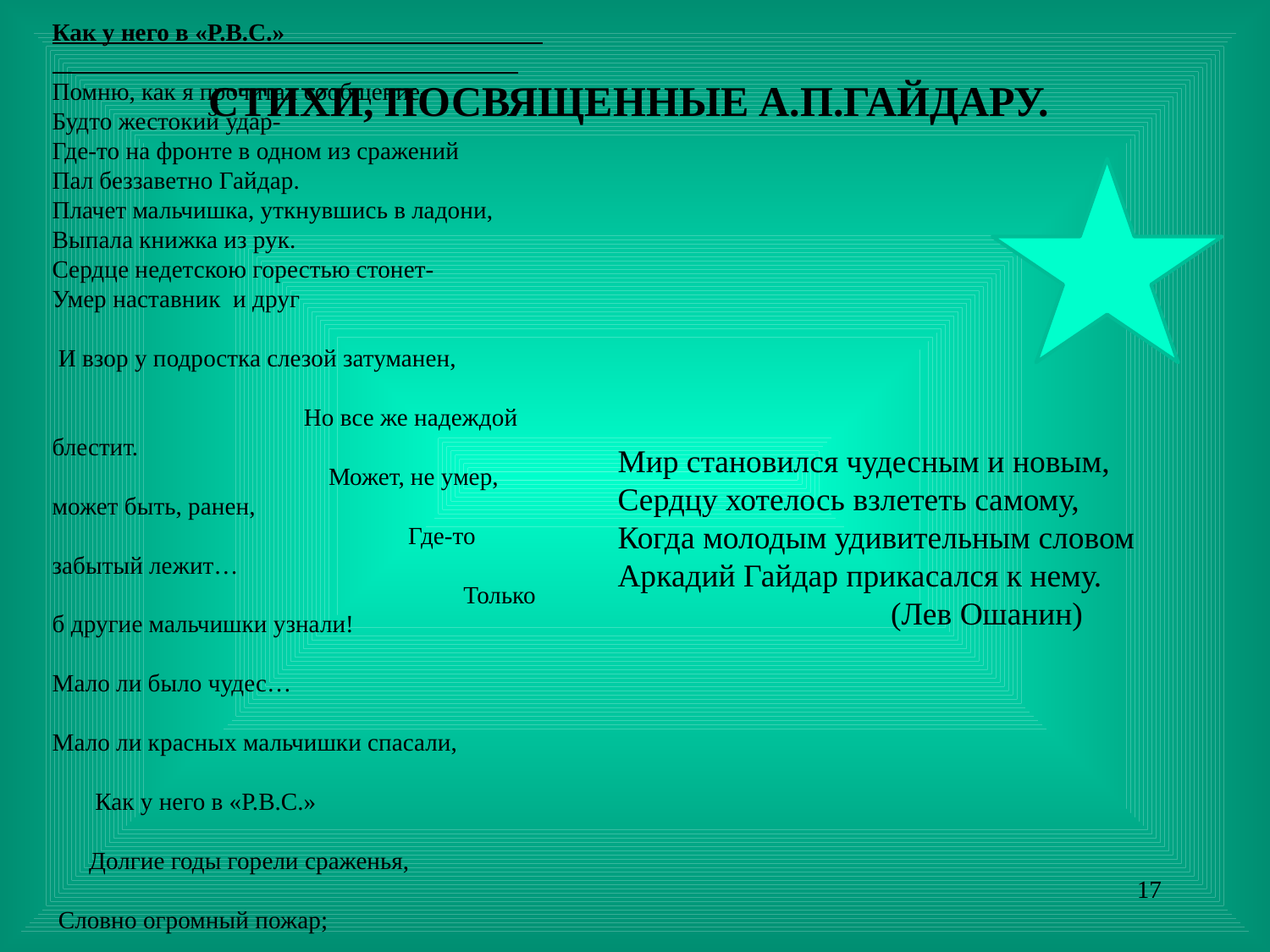

# Стихи, посвященные А.П.Гайдару.

Как у него в «Р.В.С.»                                                                                                                        Помню, как я прочитал сообщение-
Будто жестокий удар-
Где-то на фронте в одном из сражений
Пал беззаветно Гайдар.
Плачет мальчишка, уткнувшись в ладони,
Выпала книжка из рук.
Сердце недетскою горестью стонет-
Умер наставник  и друг
 И взор у подростка слезой затуманен,                                                                                                                                        Но все же надеждой блестит.                                                                                                               Может, не умер, может быть, ранен,                                                                                                         Где-то забытый лежит…                                                                                                                     Только б другие мальчишки узнали!                                                                                                        Мало ли было чудес…                                                                                                                        Мало ли красных мальчишки спасали,                                                                                                     Как у него в «Р.В.С.»                                                                                                                           Долгие годы горели сраженья,                                                                                                       Словно огромный пожар;                                                                                                                      Все это время я ждал сообщенья:                                                                                                    «Жив наш Аркадий Гайдар».
                           Е.Порошенков

Мир становился чудесным и новым,
Сердцу хотелось взлететь самому,
Когда молодым удивительным словом
Аркадий Гайдар прикасался к нему.
                                  (Лев Ошанин)
17